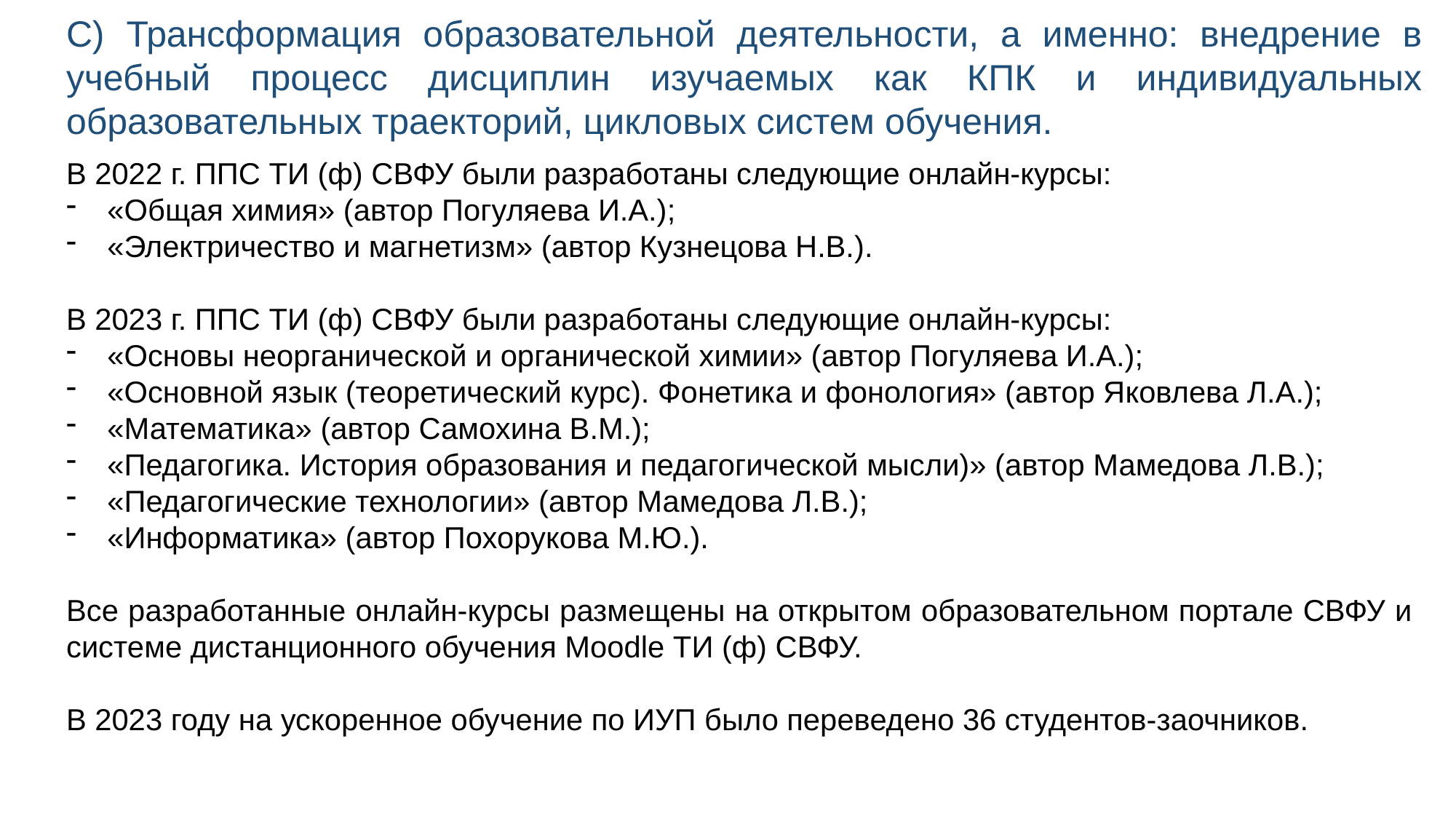

С) Трансформация образовательной деятельности, а именно: внедрение в учебный процесс дисциплин изучаемых как КПК и индивидуальных образовательных траекторий, цикловых систем обучения.
В 2022 г. ППС ТИ (ф) СВФУ были разработаны следующие онлайн-курсы:
«Общая химия» (автор Погуляева И.А.);
«Электричество и магнетизм» (автор Кузнецова Н.В.).

В 2023 г. ППС ТИ (ф) СВФУ были разработаны следующие онлайн-курсы:
«Основы неорганической и органической химии» (автор Погуляева И.А.);
«Основной язык (теоретический курс). Фонетика и фонология» (автор Яковлева Л.А.);
«Математика» (автор Самохина В.М.);
«Педагогика. История образования и педагогической мысли)» (автор Мамедова Л.В.);
«Педагогические технологии» (автор Мамедова Л.В.);
«Информатика» (автор Похорукова М.Ю.).

Все разработанные онлайн-курсы размещены на открытом образовательном портале СВФУ и системе дистанционного обучения Moodle ТИ (ф) СВФУ.

В 2023 году на ускоренное обучение по ИУП было переведено 36 студентов-заочников.